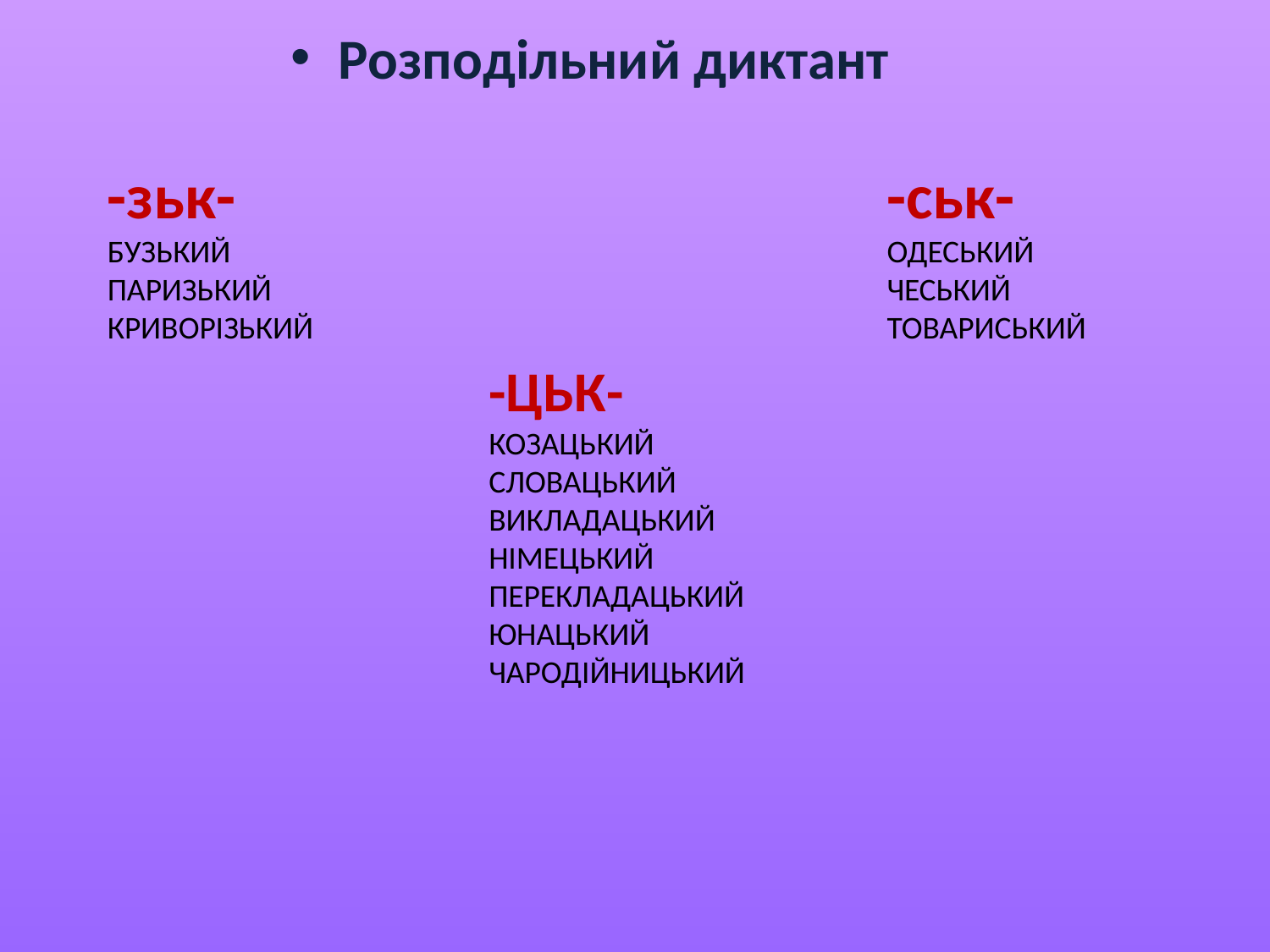

Розподільний диктант
-зьк-
БУЗЬКИЙ
ПАРИЗЬКИЙ
КРИВОРІЗЬКИЙ
-ськ-
ОДЕСЬКИЙ
ЧЕСЬКИЙ
ТОВАРИСЬКИЙ
-ЦЬК-
КОЗАЦЬКИЙ
СЛОВАЦЬКИЙ
ВИКЛАДАЦЬКИЙ
НІМЕЦЬКИЙ
ПЕРЕКЛАДАЦЬКИЙ
ЮНАЦЬКИЙ
ЧАРОДІЙНИЦЬКИЙ